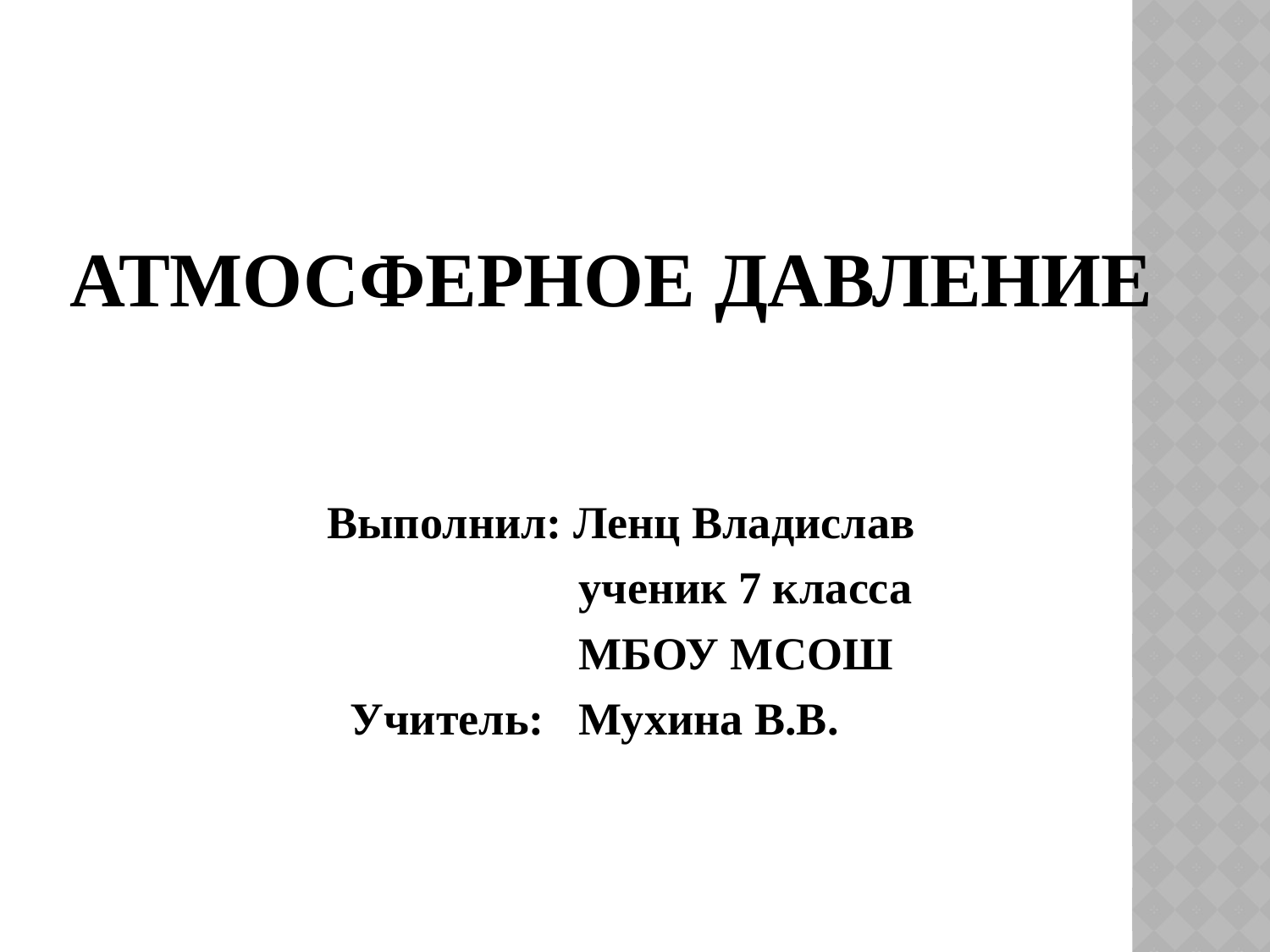

# Атмосферное давление
                      Выполнил: Ленц Владислав
                                            ученик 7 класса
                                            МБОУ МСОШ
                        Учитель:   Мухина В.В.